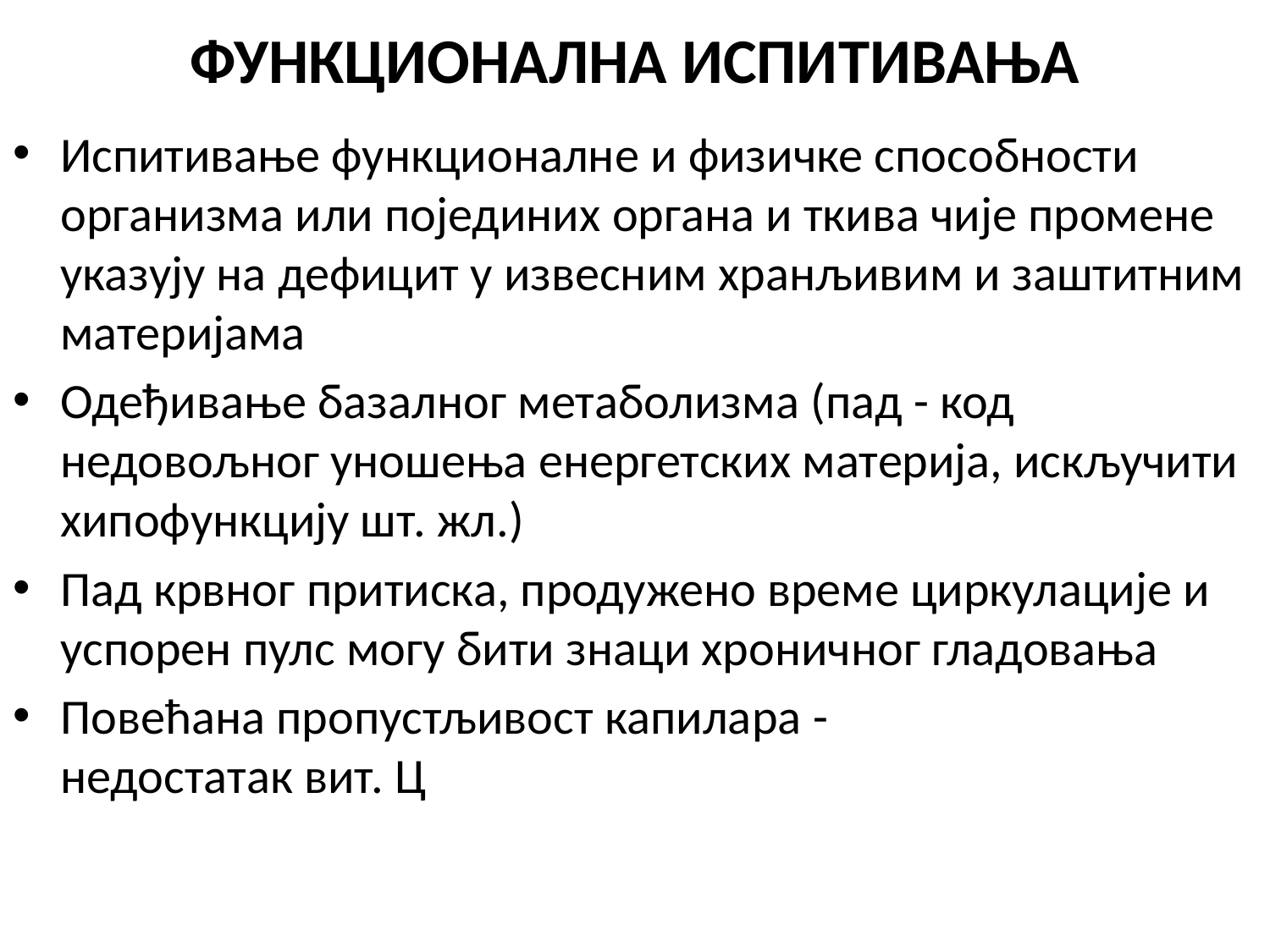

ФУНКЦИОНАЛНА ИСПИТИВАЊА
Испитивање функционалне и физичке способности организма или појединих органа и ткива чије промене указују на дефицит у извесним хранљивим и заштитним материјама
Одеђивање базалног метаболизма (пад - код недовољног уношења енергетских материја, искључити хипофункцију шт. жл.)
Пад крвног притиска, продужено време циркулације и успорен пулс могу бити знаци хроничног гладовања
Повећана пропустљивост капилара -                        недостатак вит. Ц